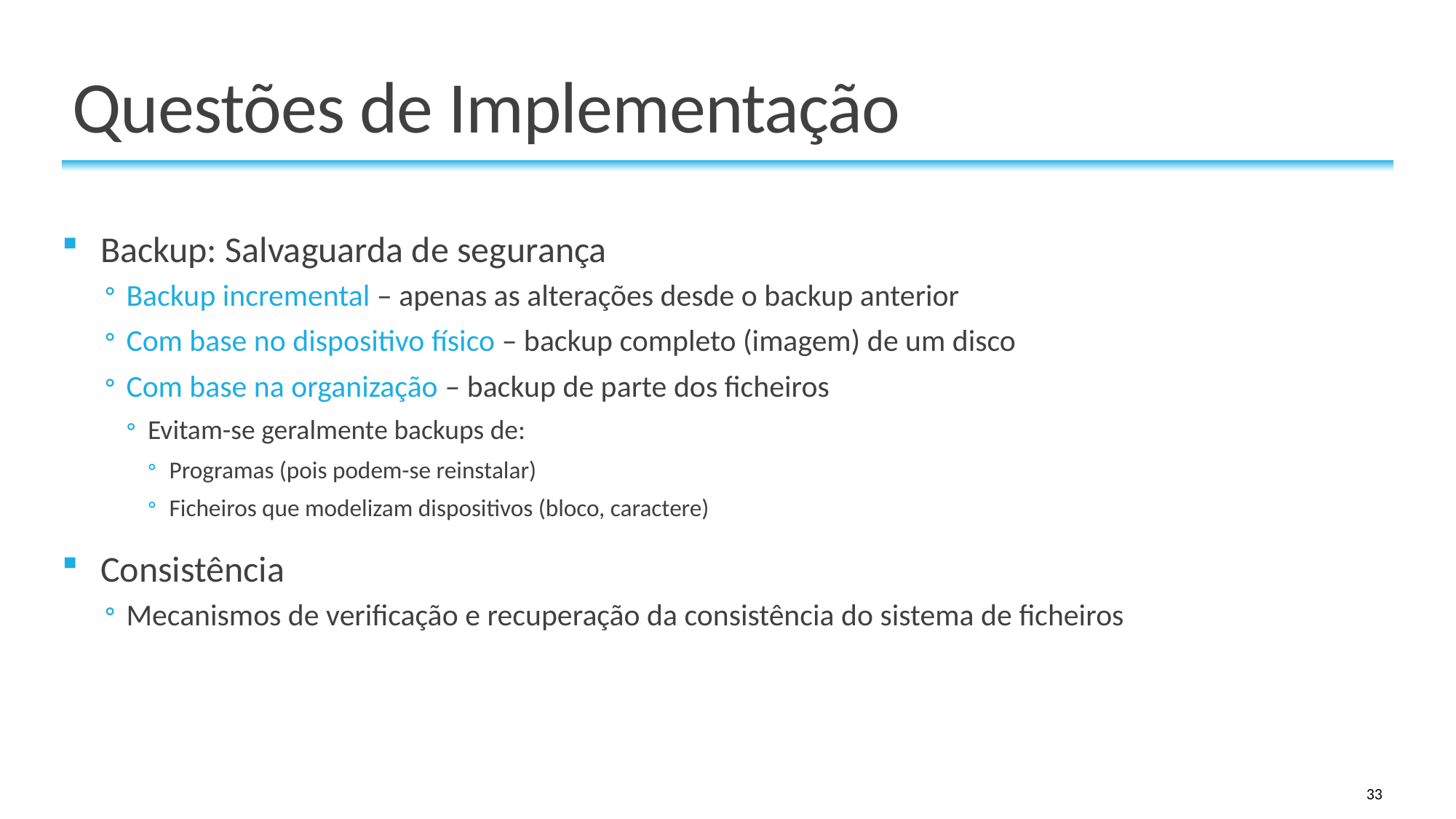

# Questões de Implementação
Backup: Salvaguarda de segurança
Backup incremental – apenas as alterações desde o backup anterior
Com base no dispositivo físico – backup completo (imagem) de um disco
Com base na organização – backup de parte dos ficheiros
Evitam-se geralmente backups de:
Programas (pois podem-se reinstalar)
Ficheiros que modelizam dispositivos (bloco, caractere)
Consistência
Mecanismos de verificação e recuperação da consistência do sistema de ficheiros
33